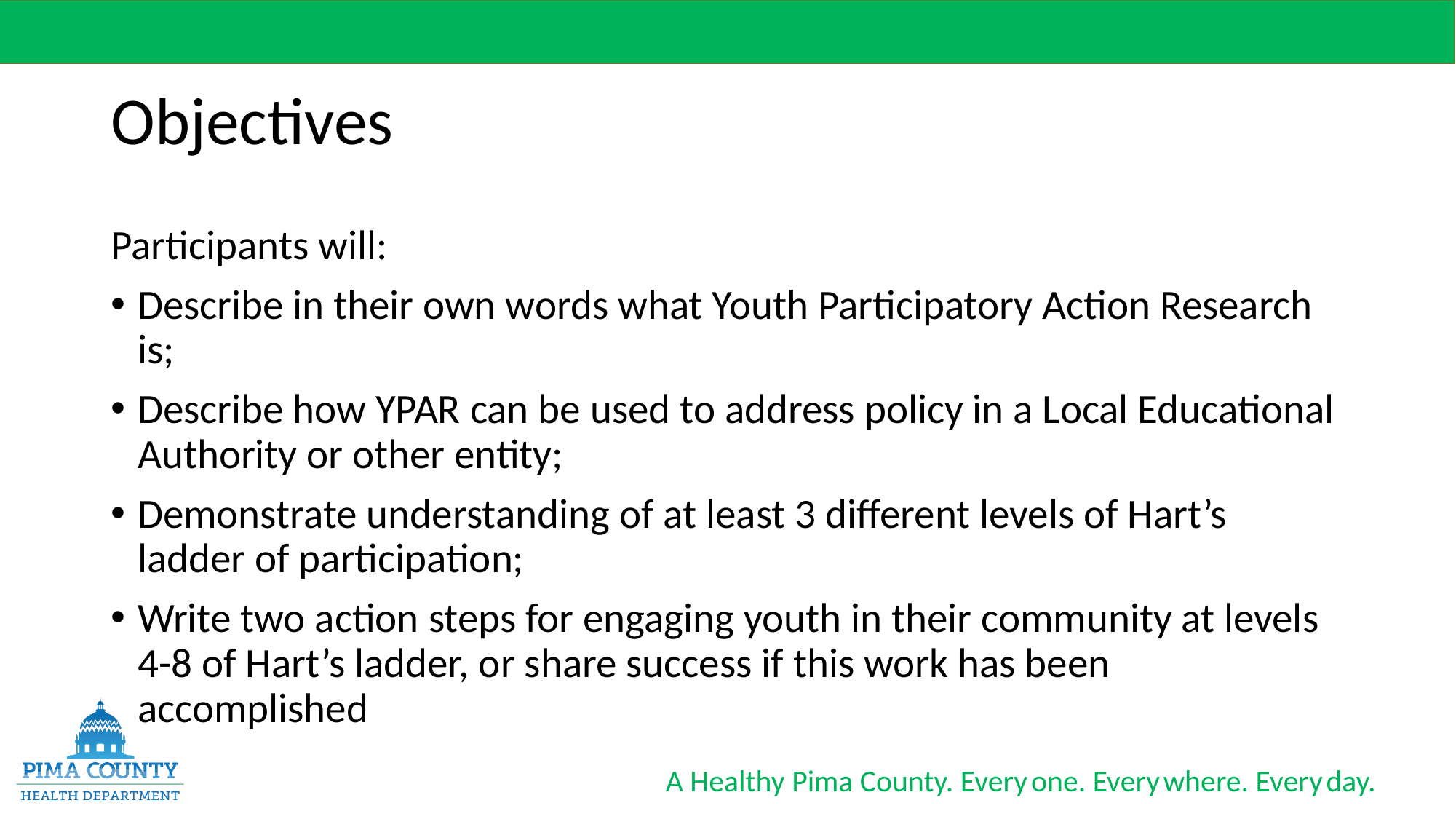

# Objectives
Participants will:
Describe in their own words what Youth Participatory Action Research is;
Describe how YPAR can be used to address policy in a Local Educational Authority or other entity;
Demonstrate understanding of at least 3 different levels of Hart’s ladder of participation;
Write two action steps for engaging youth in their community at levels 4-8 of Hart’s ladder, or share success if this work has been accomplished